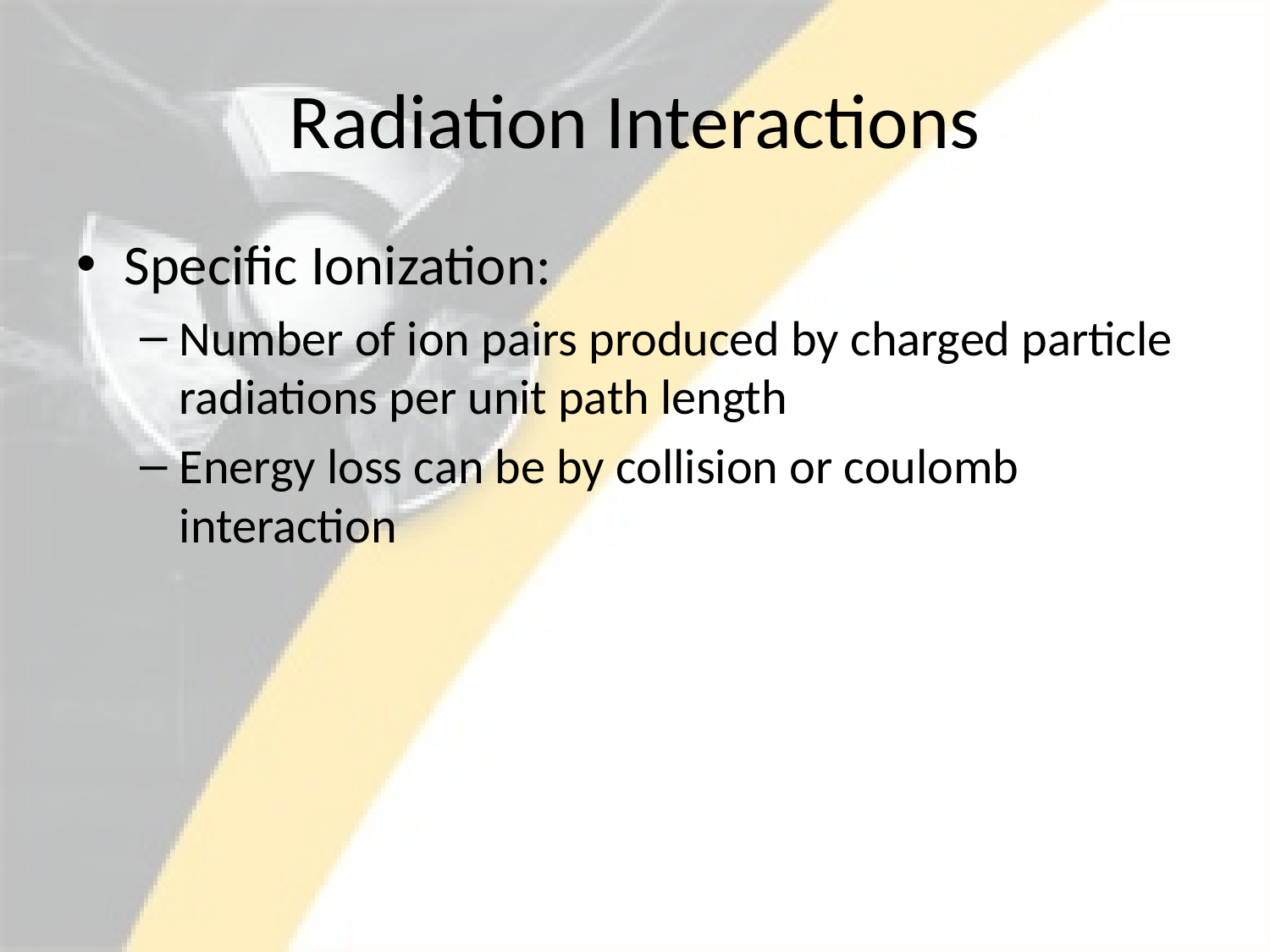

# Radiation Interactions
Specific Ionization:
Number of ion pairs produced by charged particle radiations per unit path length
Energy loss can be by collision or coulomb interaction